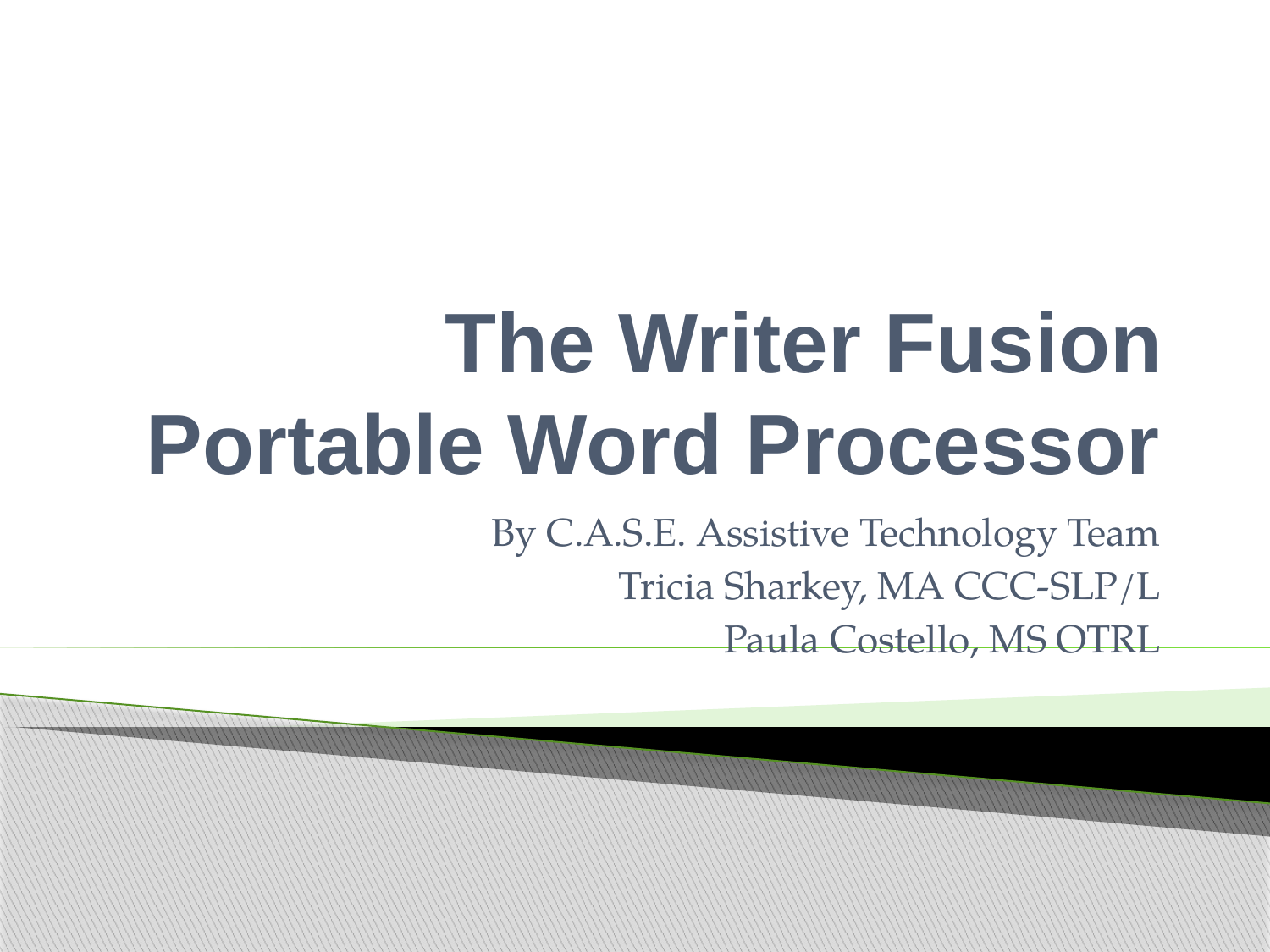

# The Writer Fusion Portable Word Processor
By C.A.S.E. Assistive Technology Team
Tricia Sharkey, MA CCC-SLP/L
Paula Costello, MS OTRL